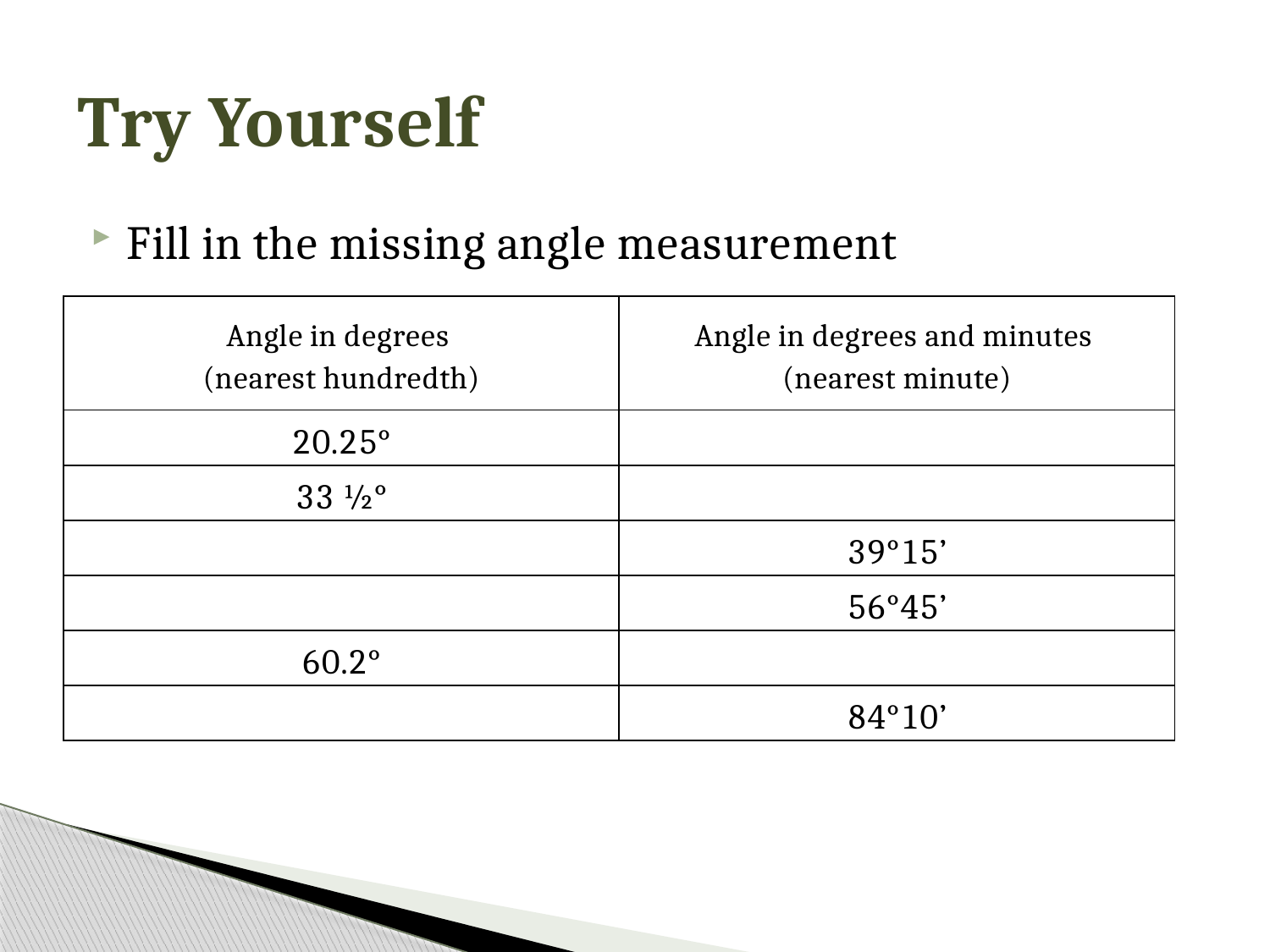

# Try Yourself
Fill in the missing angle measurement
| Angle in degrees (nearest hundredth) | Angle in degrees and minutes (nearest minute) |
| --- | --- |
| 20.25° |  |
| 33 ½° |  |
|  | 39°15’ |
|  | 56°45’ |
| 60.2° |  |
|  | 84°10’ |